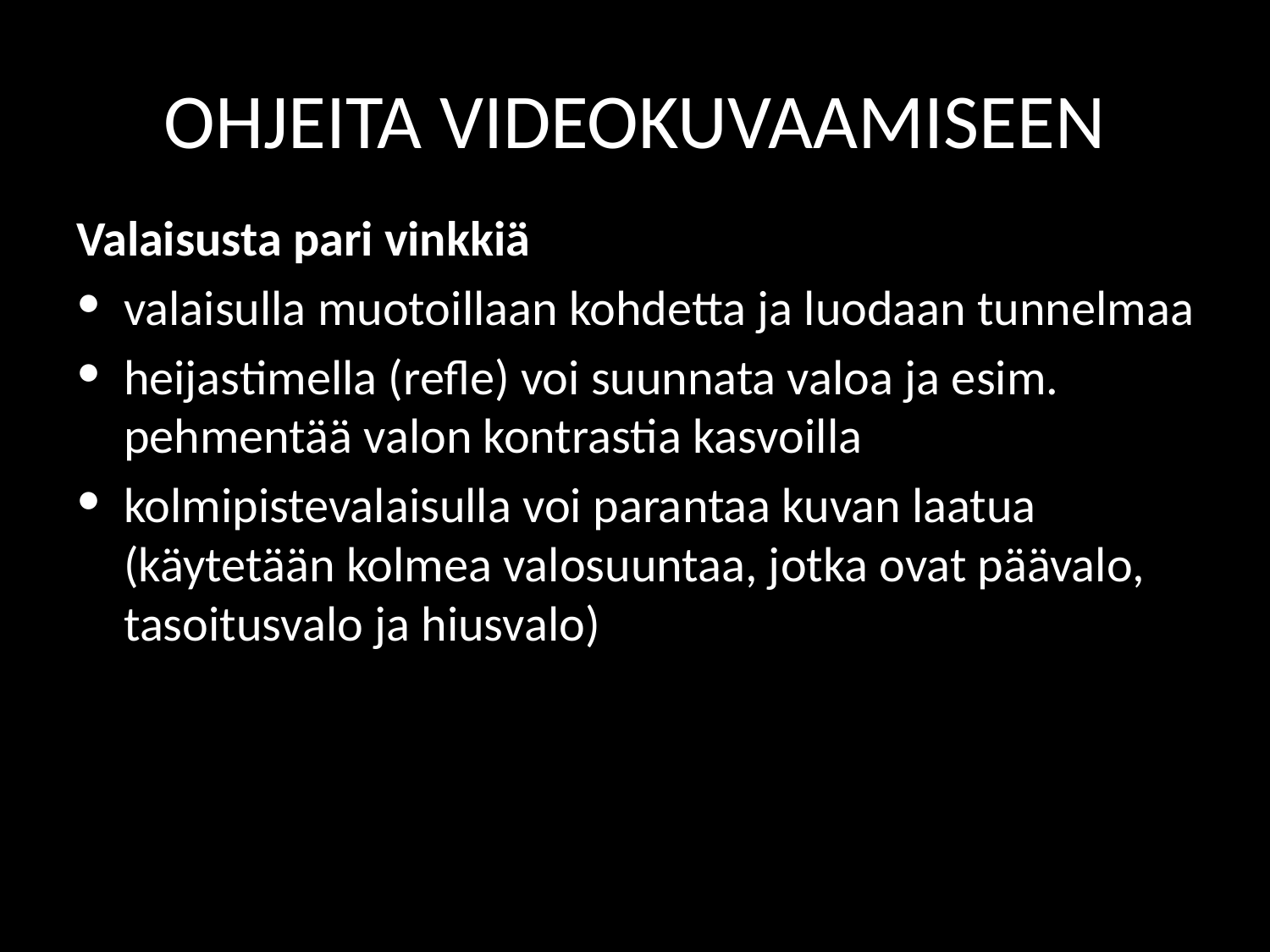

# OHJEITA VIDEOKUVAAMISEEN
Valaisusta pari vinkkiä
valaisulla muotoillaan kohdetta ja luodaan tunnelmaa
heijastimella (refle) voi suunnata valoa ja esim. pehmentää valon kontrastia kasvoilla
kolmipistevalaisulla voi parantaa kuvan laatua (käytetään kolmea valosuuntaa, jotka ovat päävalo, tasoitusvalo ja hiusvalo)